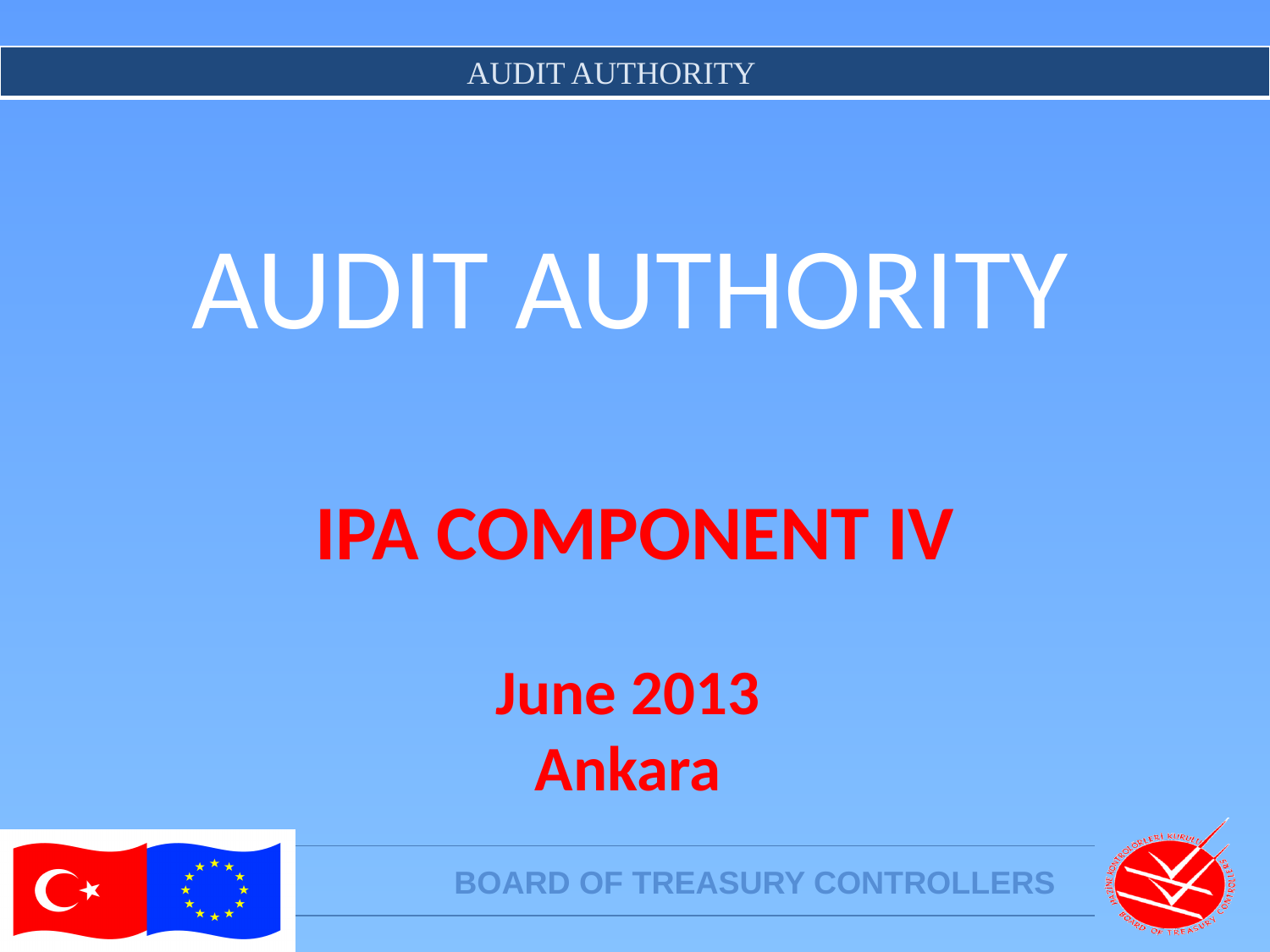

AUDIT AUTHORITY
IPA COMPONENT IV
June 2013
Ankara